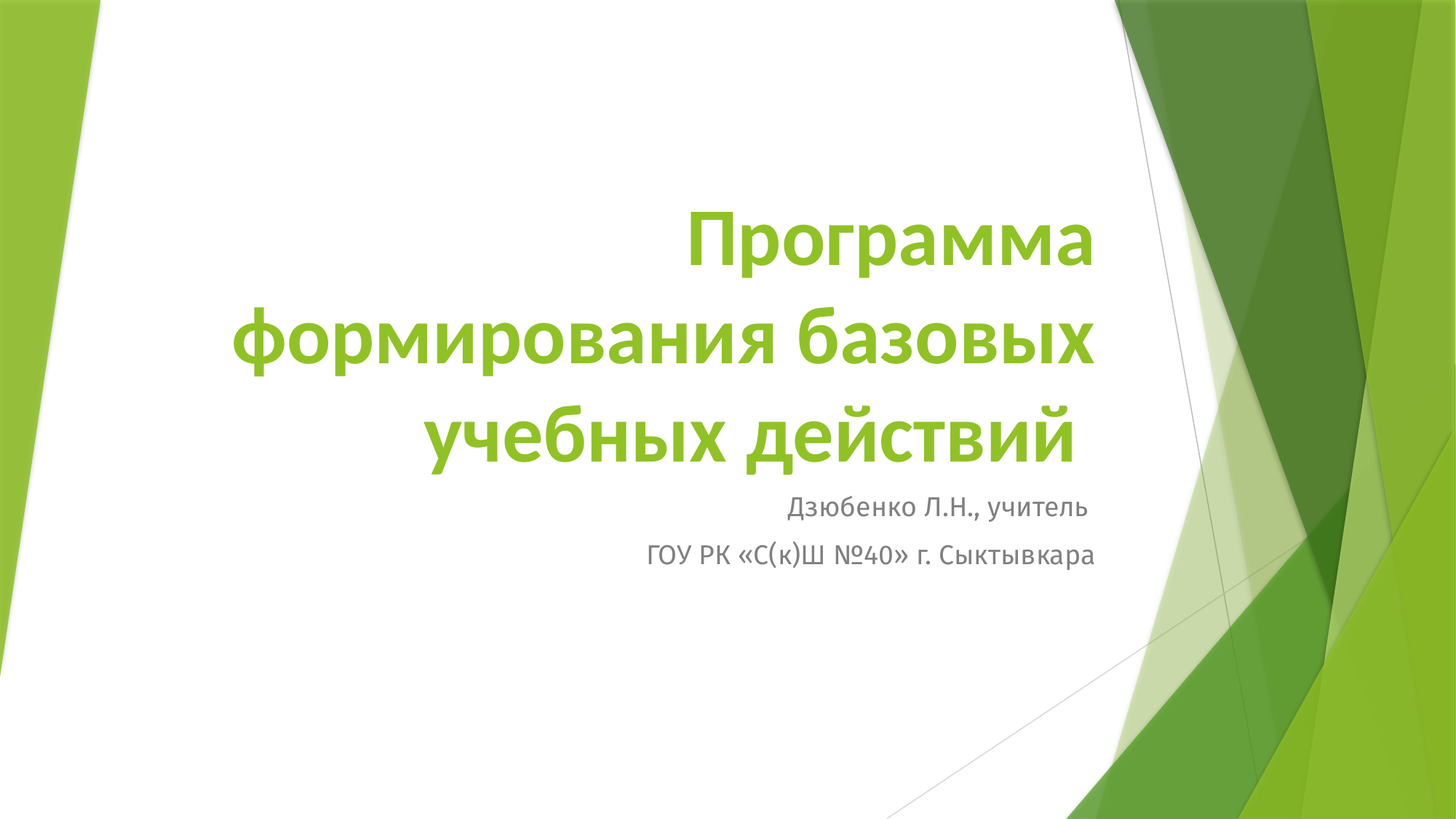

# Программа формирования базовых учебных действий
Дзюбенко Л.Н., учитель
ГОУ РК «С(к)Ш №40» г. Сыктывкара